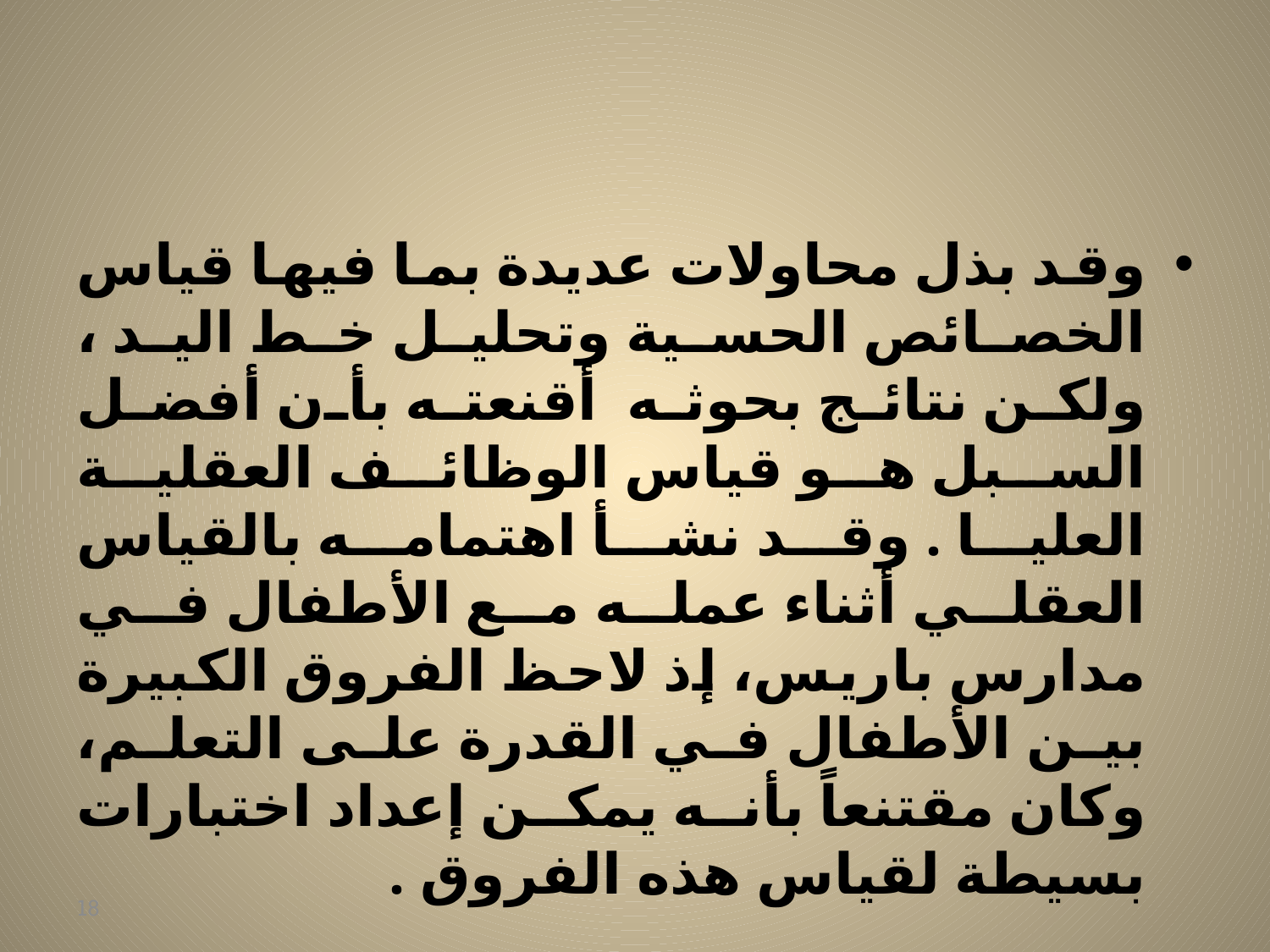

#
وقد بذل محاولات عديدة بما فيها قياس الخصائص الحسية وتحليل خط اليد ، ولكن نتائج بحوثه  أقنعته بأن أفضل السبل هو قياس الوظائف العقلية العليا . وقد نشأ اهتمامه بالقياس العقلي أثناء عمله مع الأطفال في مدارس باريس، إذ لاحظ الفروق الكبيرة بين الأطفال في القدرة على التعلم، وكان مقتنعاً بأنه يمكن إعداد اختبارات بسيطة لقياس هذه الفروق .

18